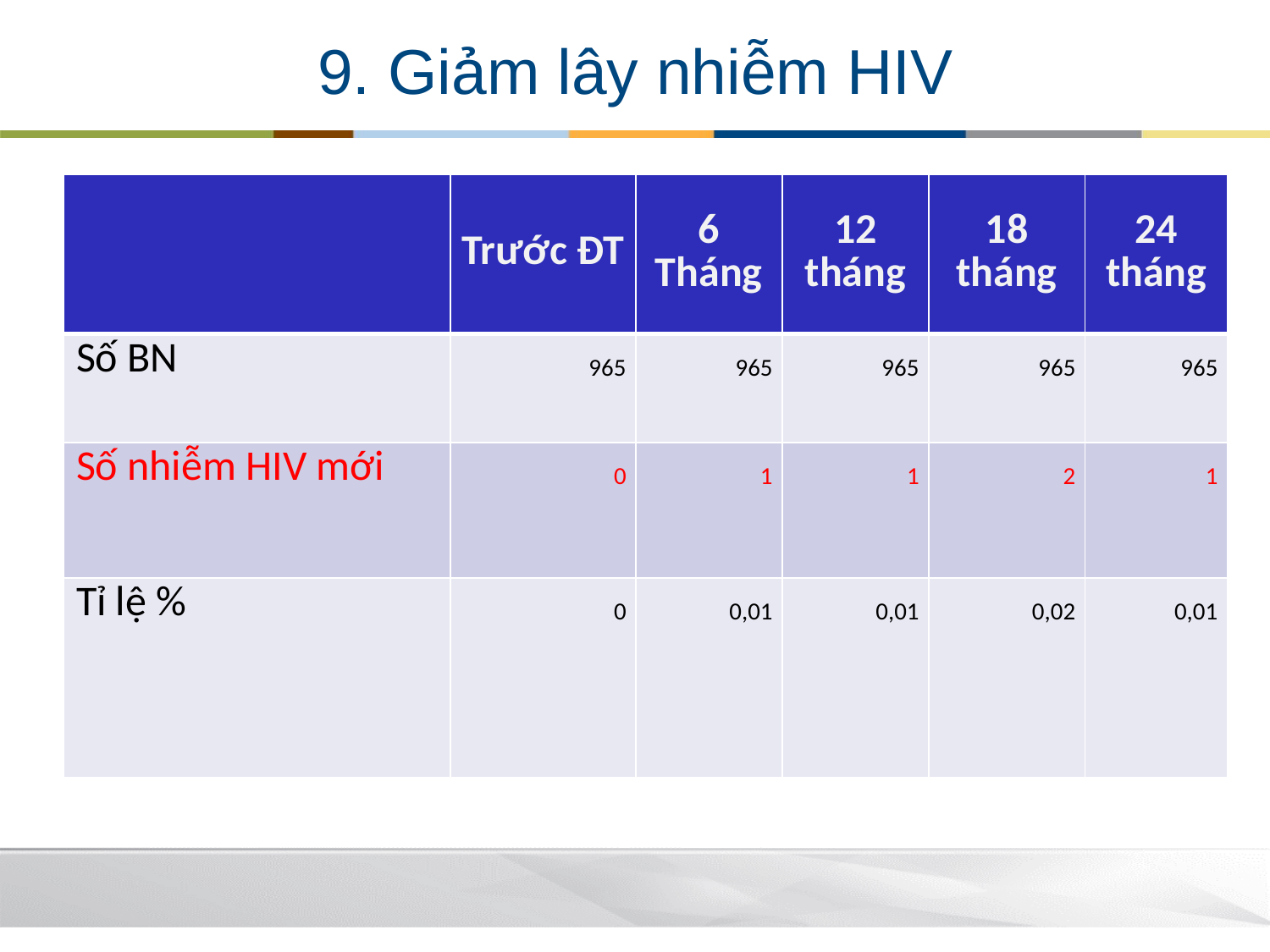

# 9. Giảm lây nhiễm HIV
|  | Trước ĐT | 6 Tháng | 12 tháng | 18 tháng | 24 tháng |
| --- | --- | --- | --- | --- | --- |
| Số BN | 965 | 965 | 965 | 965 | 965 |
| Số nhiễm HIV mới | 0 | 1 | 1 | 2 | 1 |
| Tỉ lệ % | 0 | 0,01 | 0,01 | 0,02 | 0,01 |